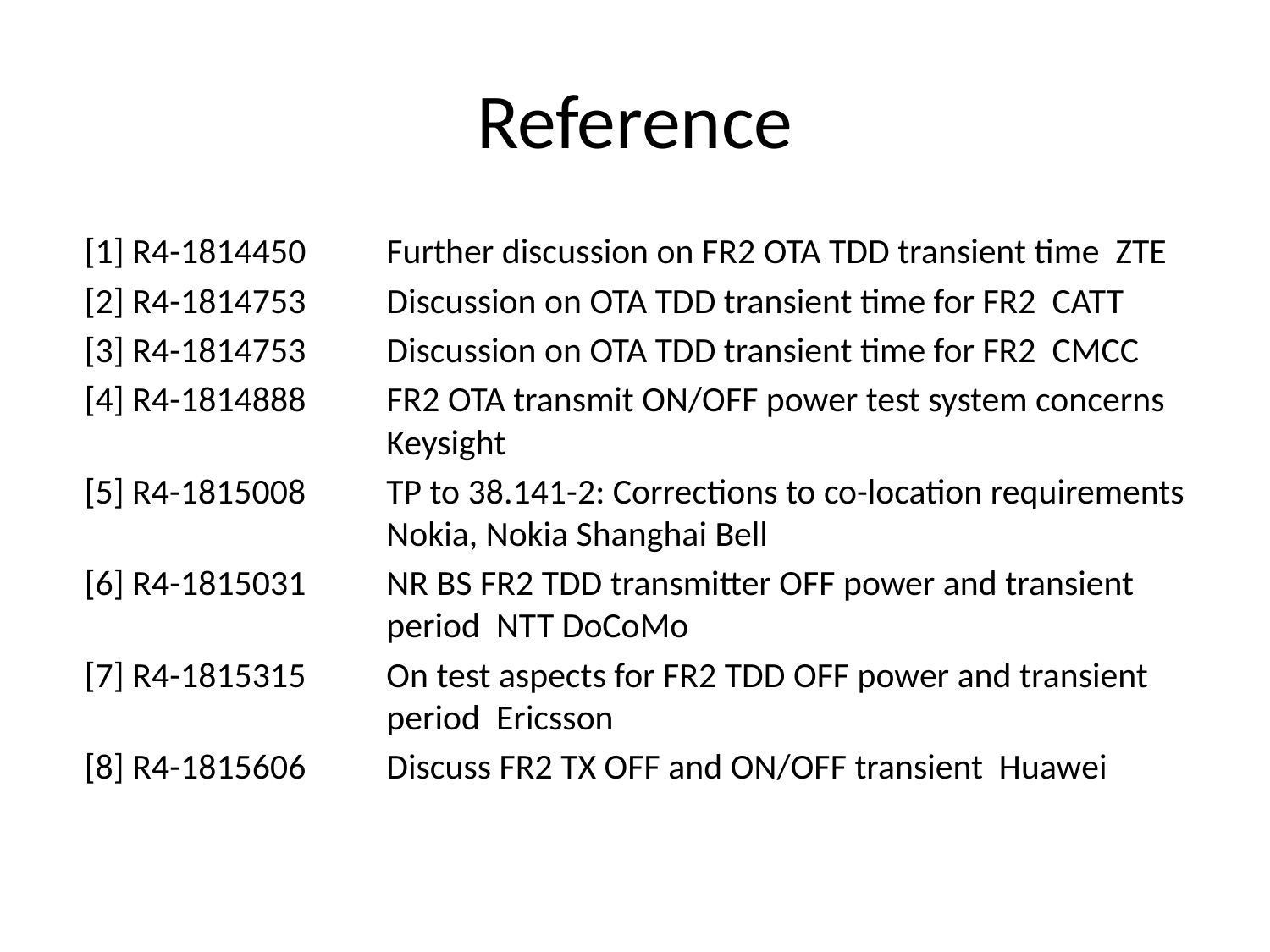

# Reference
[1]	R4-1814450	Further discussion on FR2 OTA TDD transient time  ZTE
[2]	R4-1814753	Discussion on OTA TDD transient time for FR2  CATT
[3]	R4-1814753	Discussion on OTA TDD transient time for FR2  CMCC
[4]	R4-1814888	FR2 OTA transmit ON/OFF power test system concerns		Keysight
[5] R4-1815008	TP to 38.141-2: Corrections to co-location requirements		Nokia, Nokia Shanghai Bell
[6]	R4-1815031	NR BS FR2 TDD transmitter OFF power and transient 			period  NTT DoCoMo
[7]	R4-1815315	On test aspects for FR2 TDD OFF power and transient 		period  Ericsson
[8]	R4-1815606	Discuss FR2 TX OFF and ON/OFF transient  Huawei